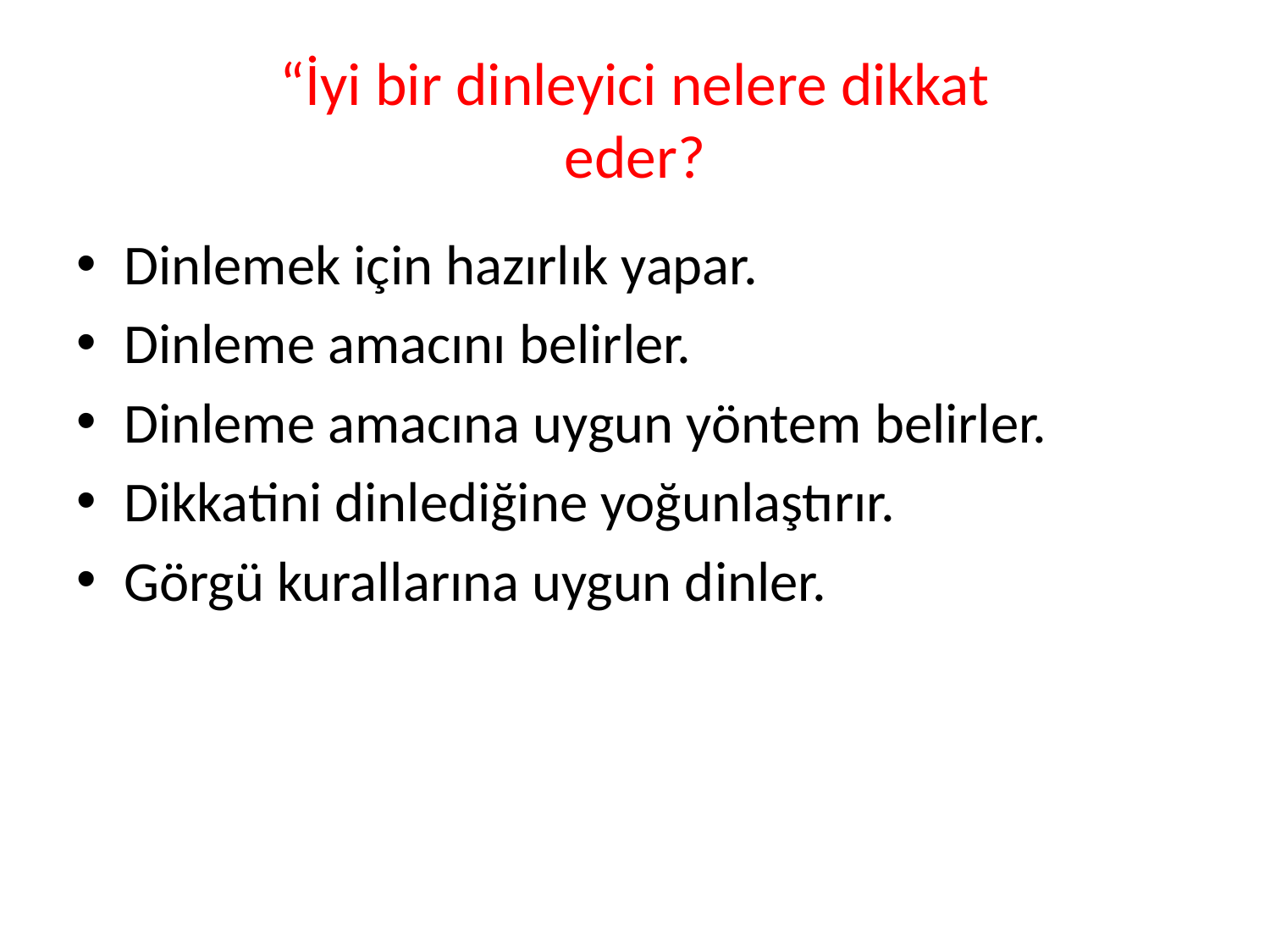

# “İyi bir dinleyici nelere dikkat eder?
Dinlemek için hazırlık yapar.
Dinleme amacını belirler.
Dinleme amacına uygun yöntem belirler.
Dikkatini dinlediğine yoğunlaştırır.
Görgü kurallarına uygun dinler.